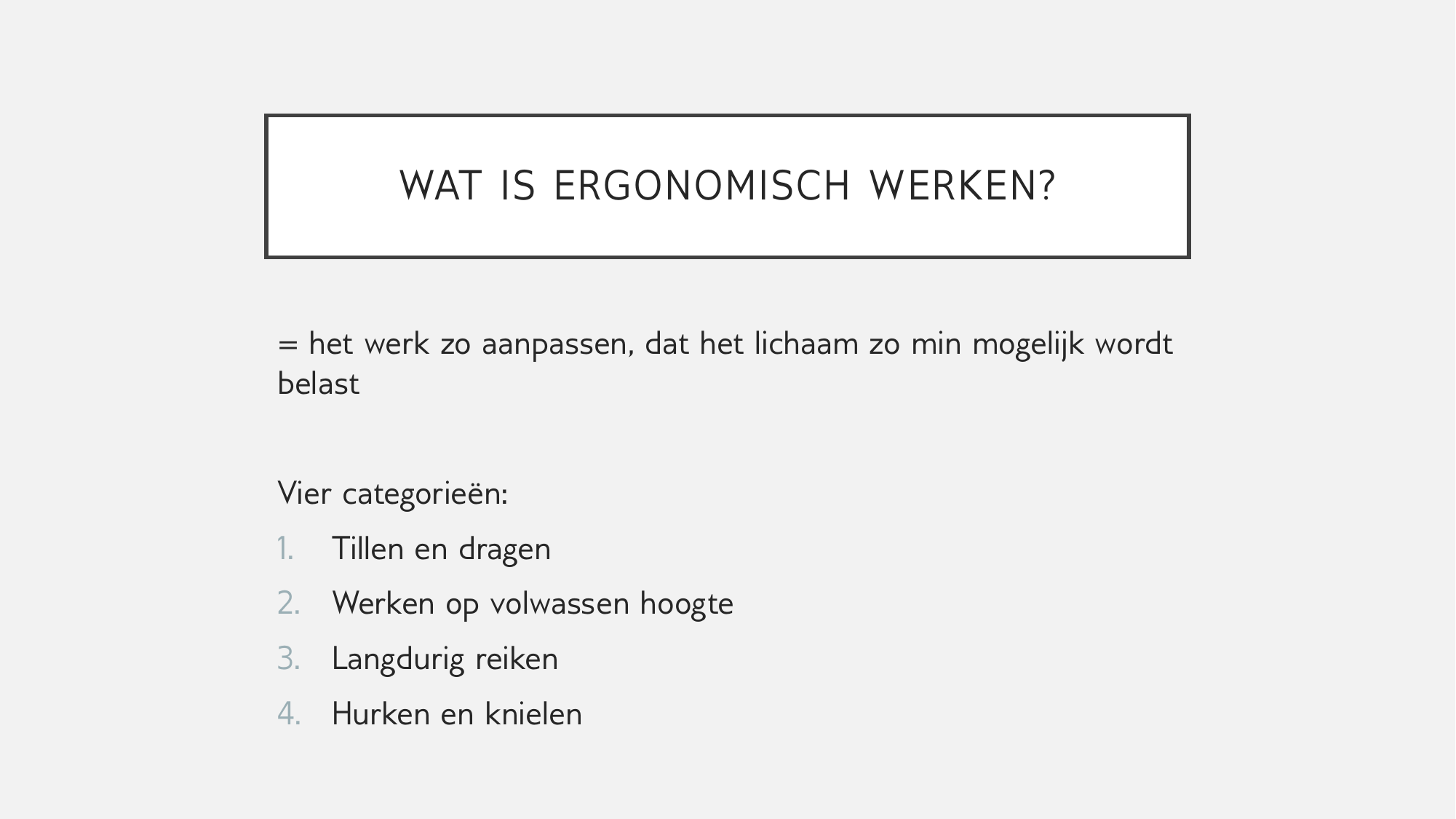

# Wat is Ergonomisch werken?
= het werk zo aanpassen, dat het lichaam zo min mogelijk wordt belast

Vier categorieën:
Tillen en dragen
Werken op volwassen hoogte
Langdurig reiken
Hurken en knielen